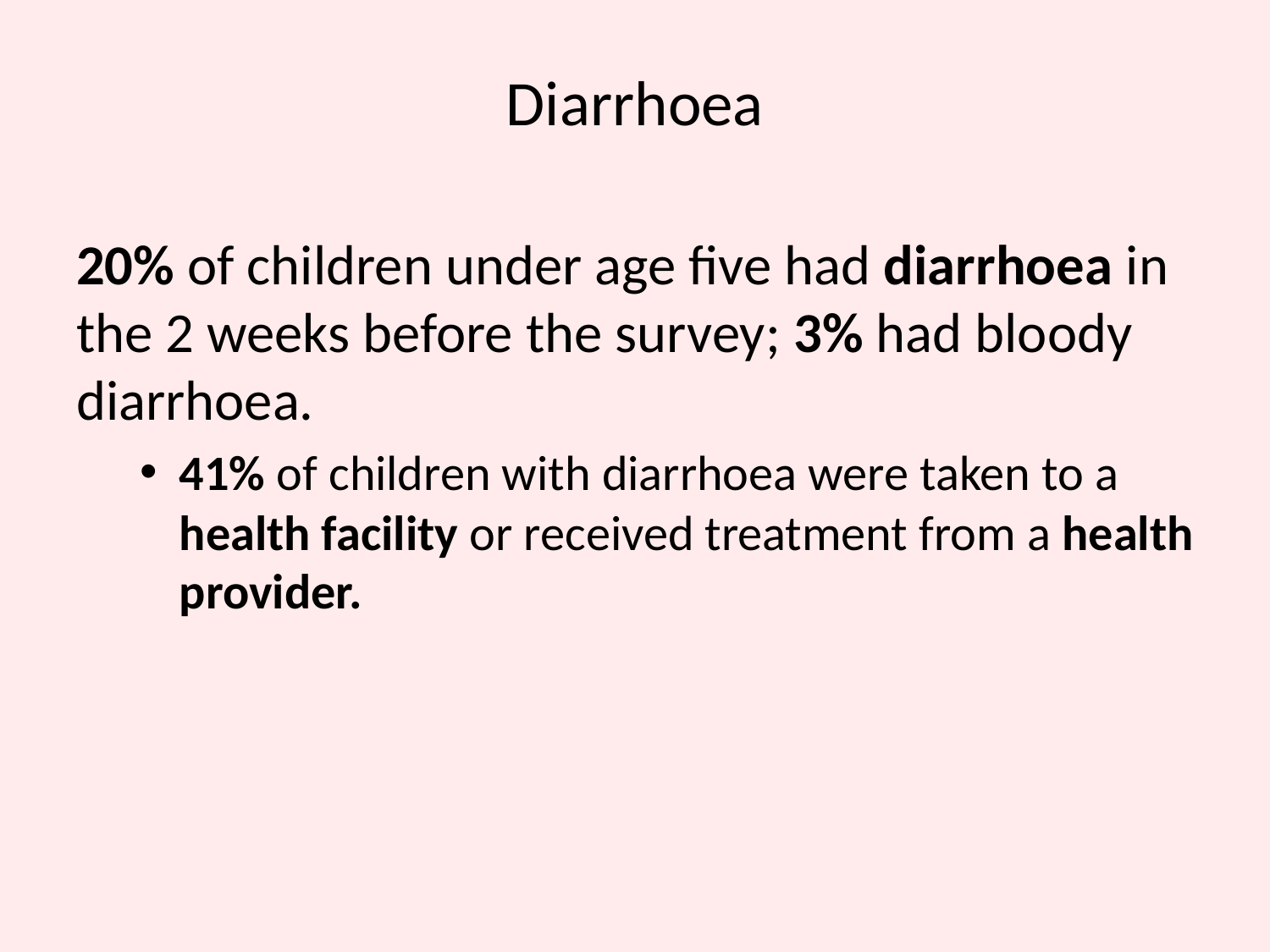

# Diarrhoea
20% of children under age five had diarrhoea in the 2 weeks before the survey; 3% had bloody diarrhoea.
41% of children with diarrhoea were taken to a health facility or received treatment from a health provider.